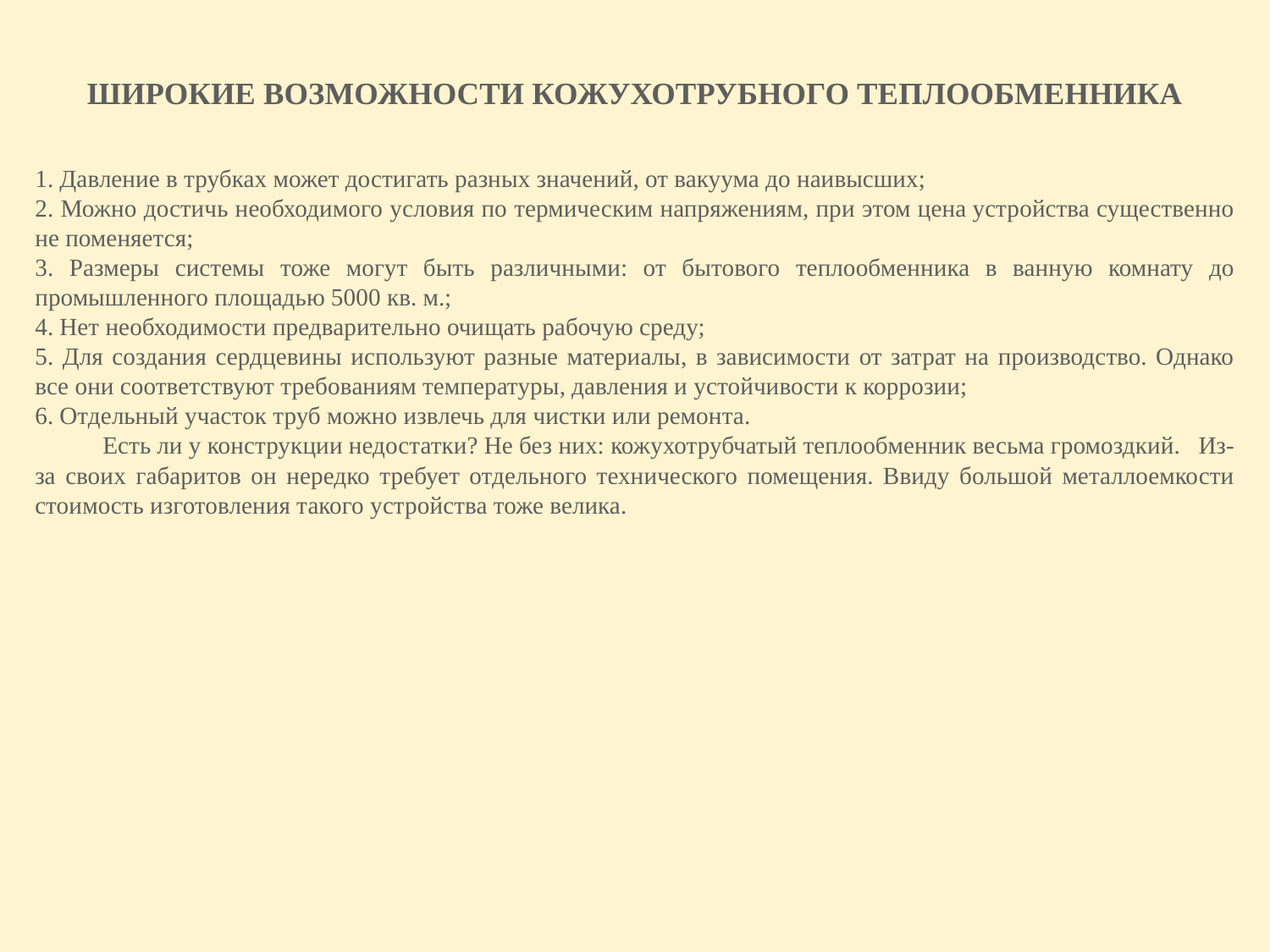

# Широкие возможности кожухотрубного теплообменника
1. Давление в трубках может достигать разных значений, от вакуума до наивысших;
2. Можно достичь необходимого условия по термическим напряжениям, при этом цена устройства существенно не поменяется;
3. Размеры системы тоже могут быть различными: от бытового теплообменника в ванную комнату до промышленного площадью 5000 кв. м.;
4. Нет необходимости предварительно очищать рабочую среду;
5. Для создания сердцевины используют разные материалы, в зависимости от затрат на производство. Однако все они соответствуют требованиям температуры, давления и устойчивости к коррозии;
6. Отдельный участок труб можно извлечь для чистки или ремонта.
           Есть ли у конструкции недостатки? Не без них: кожухотрубчатый теплообменник весьма громоздкий.   Из-за своих габаритов он нередко требует отдельного технического помещения. Ввиду большой металлоемкости стоимость изготовления такого устройства тоже велика.